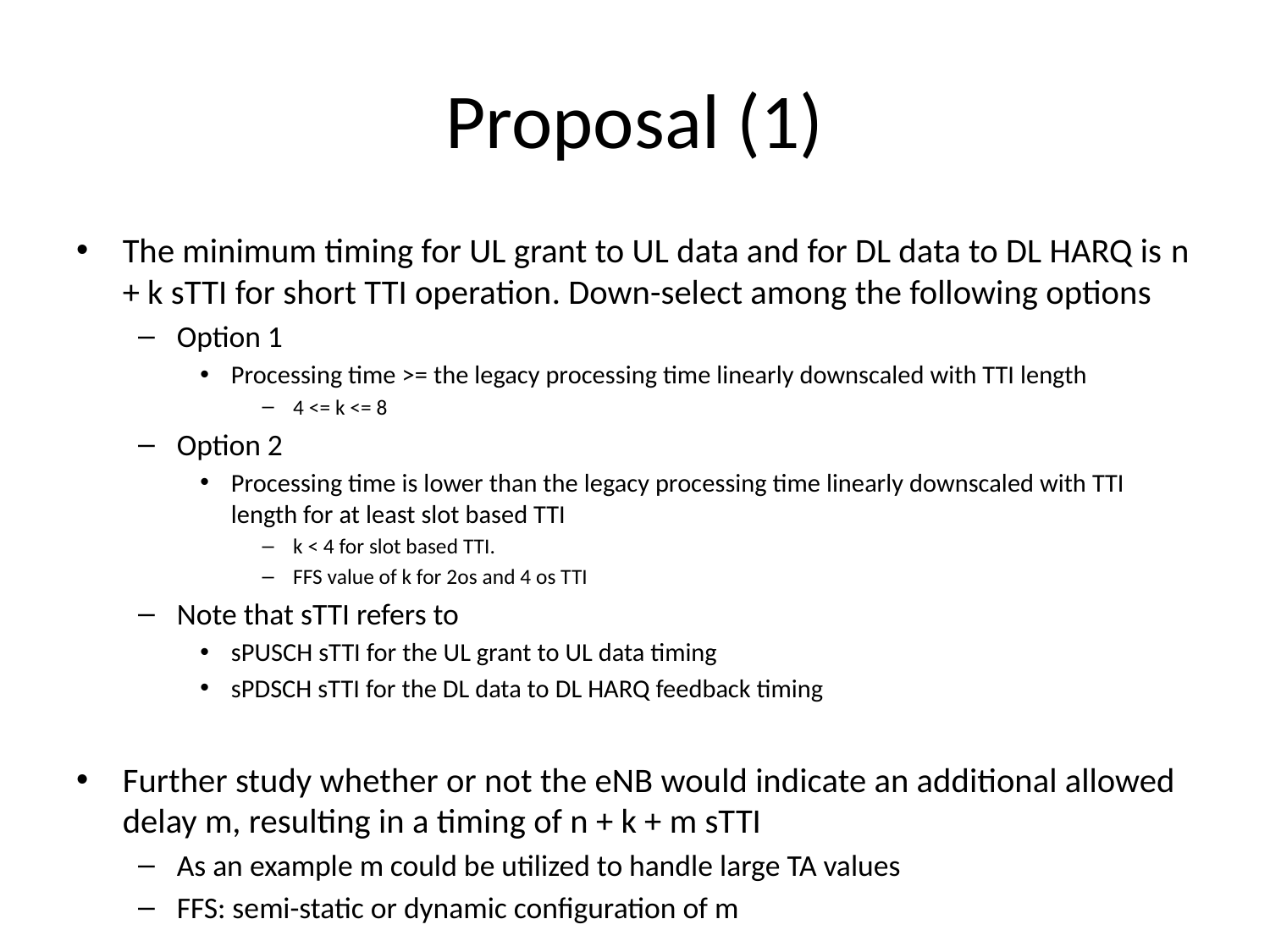

# Proposal (1)
The minimum timing for UL grant to UL data and for DL data to DL HARQ is n + k sTTI for short TTI operation. Down-select among the following options
Option 1
Processing time >= the legacy processing time linearly downscaled with TTI length
4 <= k <= 8
Option 2
Processing time is lower than the legacy processing time linearly downscaled with TTI length for at least slot based TTI
k < 4 for slot based TTI.
FFS value of k for 2os and 4 os TTI
Note that sTTI refers to
sPUSCH sTTI for the UL grant to UL data timing
sPDSCH sTTI for the DL data to DL HARQ feedback timing

Further study whether or not the eNB would indicate an additional allowed delay m, resulting in a timing of n + k + m sTTI
As an example m could be utilized to handle large TA values
FFS: semi-static or dynamic configuration of m